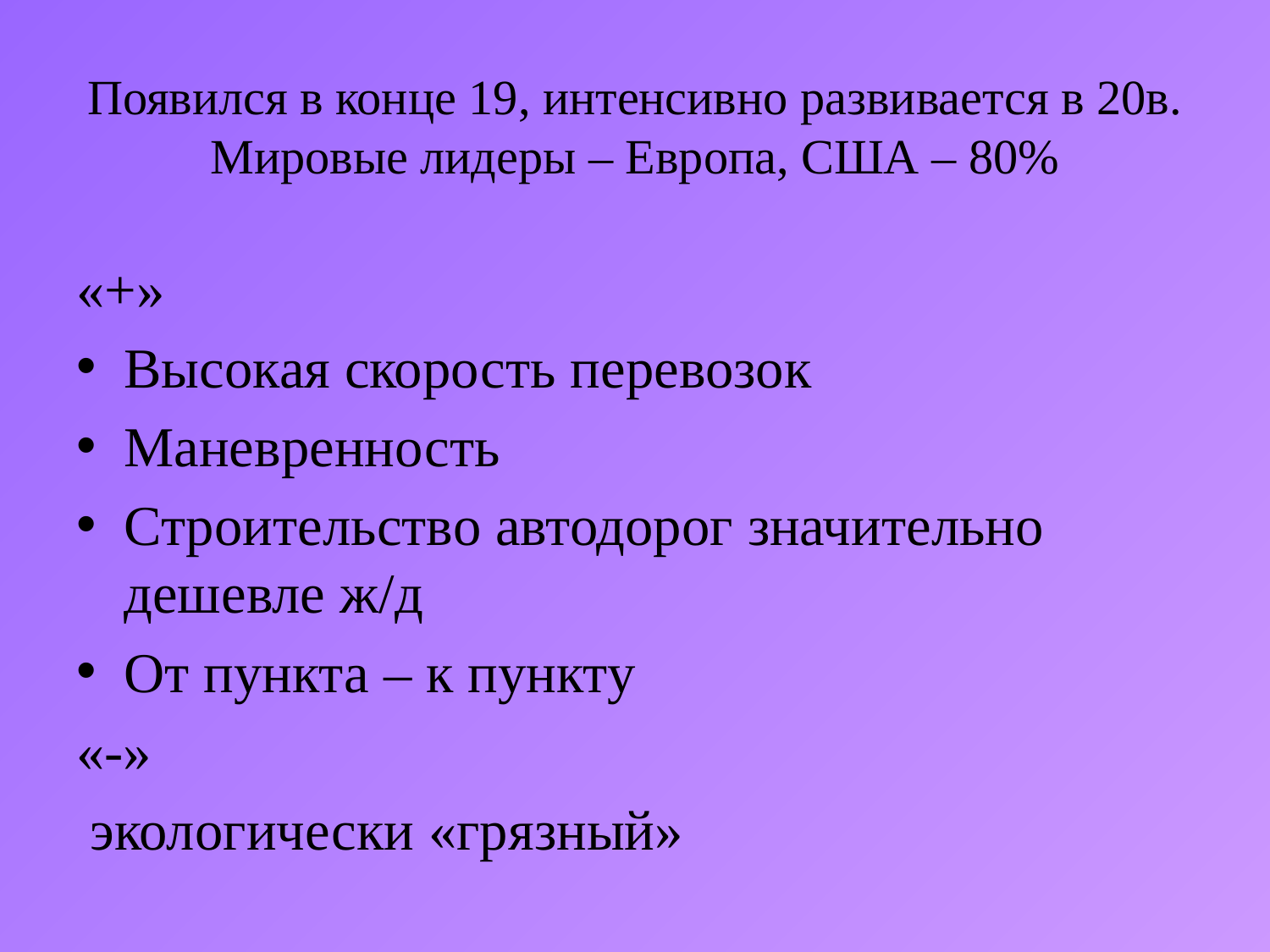

# Появился в конце 19, интенсивно развивается в 20в. Мировые лидеры – Европа, США – 80%
«+»
Высокая скорость перевозок
Маневренность
Строительство автодорог значительно дешевле ж/д
От пункта – к пункту
«-»
 экологически «грязный»